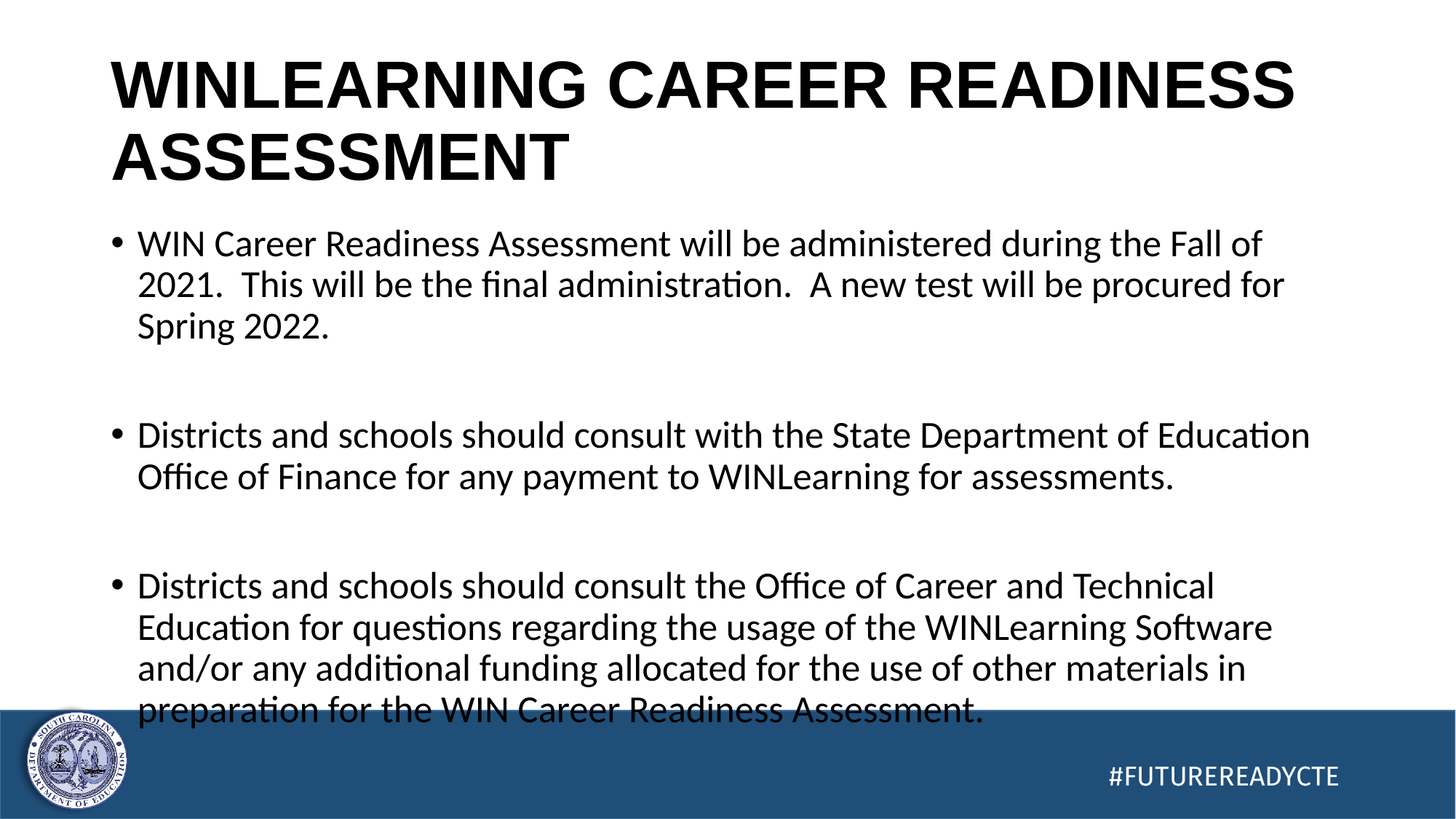

# WINLEARNING CAREER READINESS ASSESSMENT
WIN Career Readiness Assessment will be administered during the Fall of 2021.  This will be the final administration.  A new test will be procured for Spring 2022.

Districts and schools should consult with the State Department of Education Office of Finance for any payment to WINLearning for assessments.

Districts and schools should consult the Office of Career and Technical Education for questions regarding the usage of the WINLearning Software and/or any additional funding allocated for the use of other materials in preparation for the WIN Career Readiness Assessment.